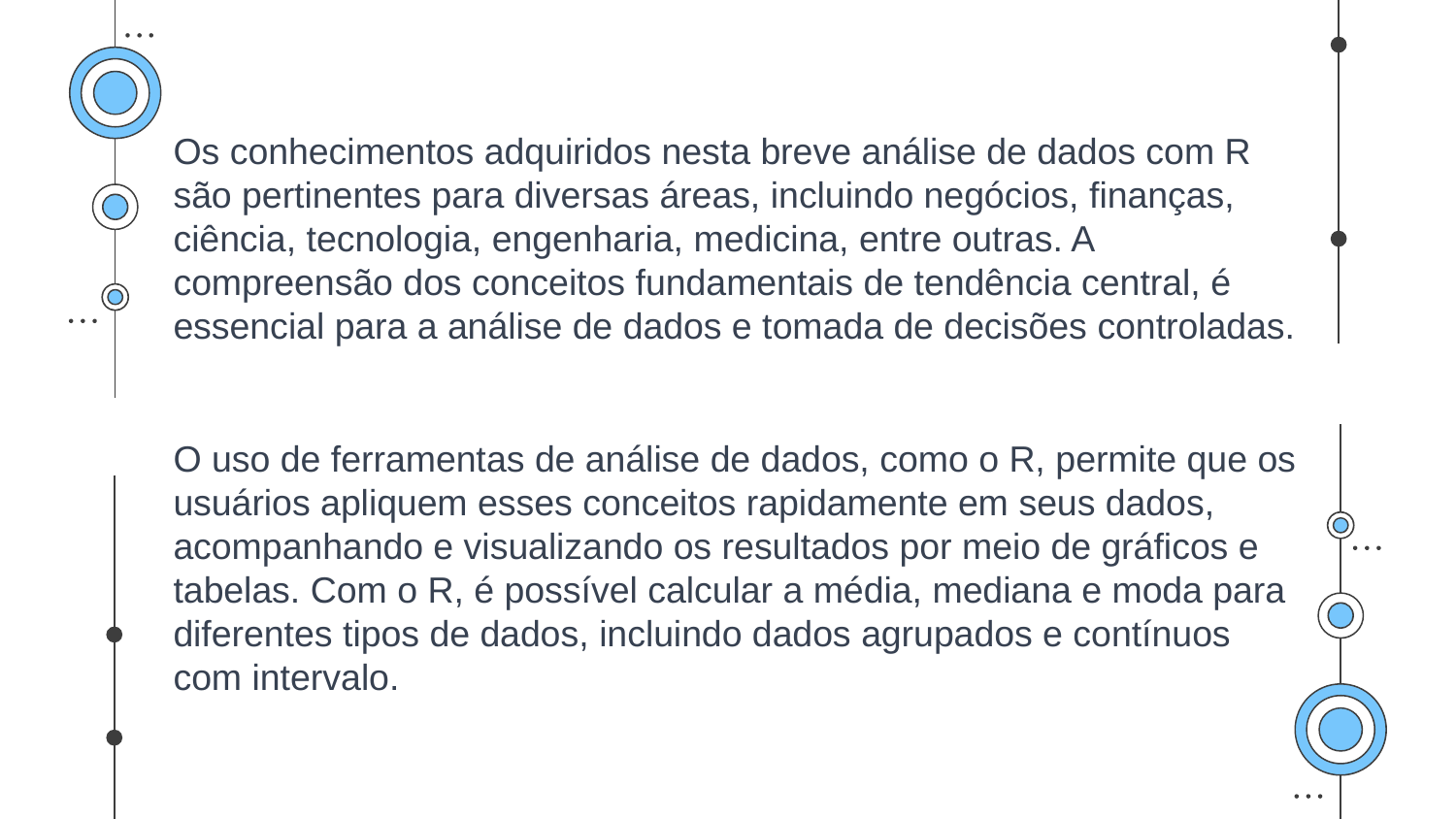

Os conhecimentos adquiridos nesta breve análise de dados com R são pertinentes para diversas áreas, incluindo negócios, finanças, ciência, tecnologia, engenharia, medicina, entre outras. A compreensão dos conceitos fundamentais de tendência central, é essencial para a análise de dados e tomada de decisões controladas.
O uso de ferramentas de análise de dados, como o R, permite que os usuários apliquem esses conceitos rapidamente em seus dados, acompanhando e visualizando os resultados por meio de gráficos e tabelas. Com o R, é possível calcular a média, mediana e moda para diferentes tipos de dados, incluindo dados agrupados e contínuos com intervalo.